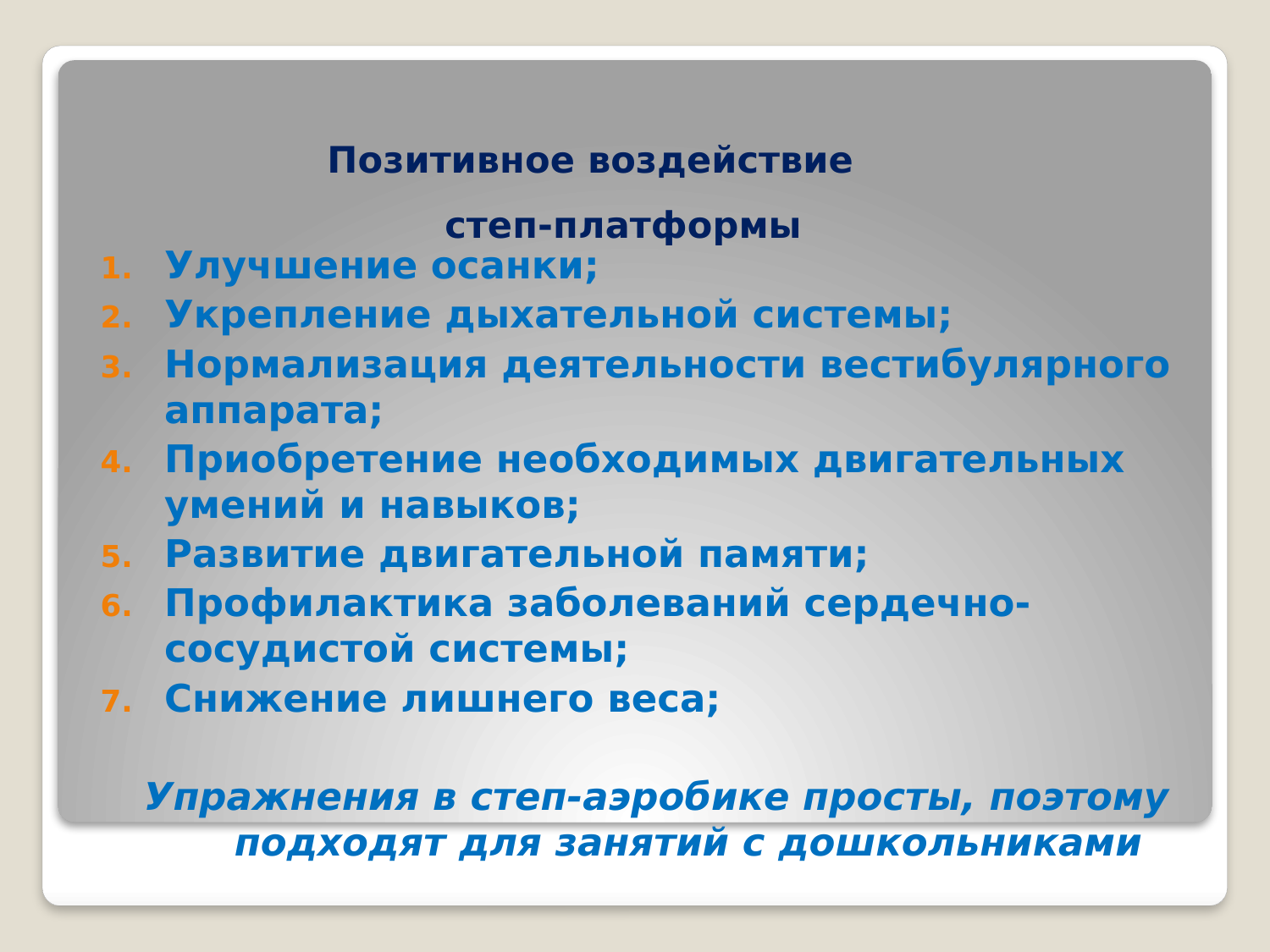

# Позитивное воздействие степ-платформы
Улучшение осанки;
Укрепление дыхательной системы;
Нормализация деятельности вестибулярного аппарата;
Приобретение необходимых двигательных умений и навыков;
Развитие двигательной памяти;
Профилактика заболеваний сердечно-сосудистой системы;
Снижение лишнего веса;

Упражнения в степ-аэробике просты, поэтому подходят для занятий с дошкольниками